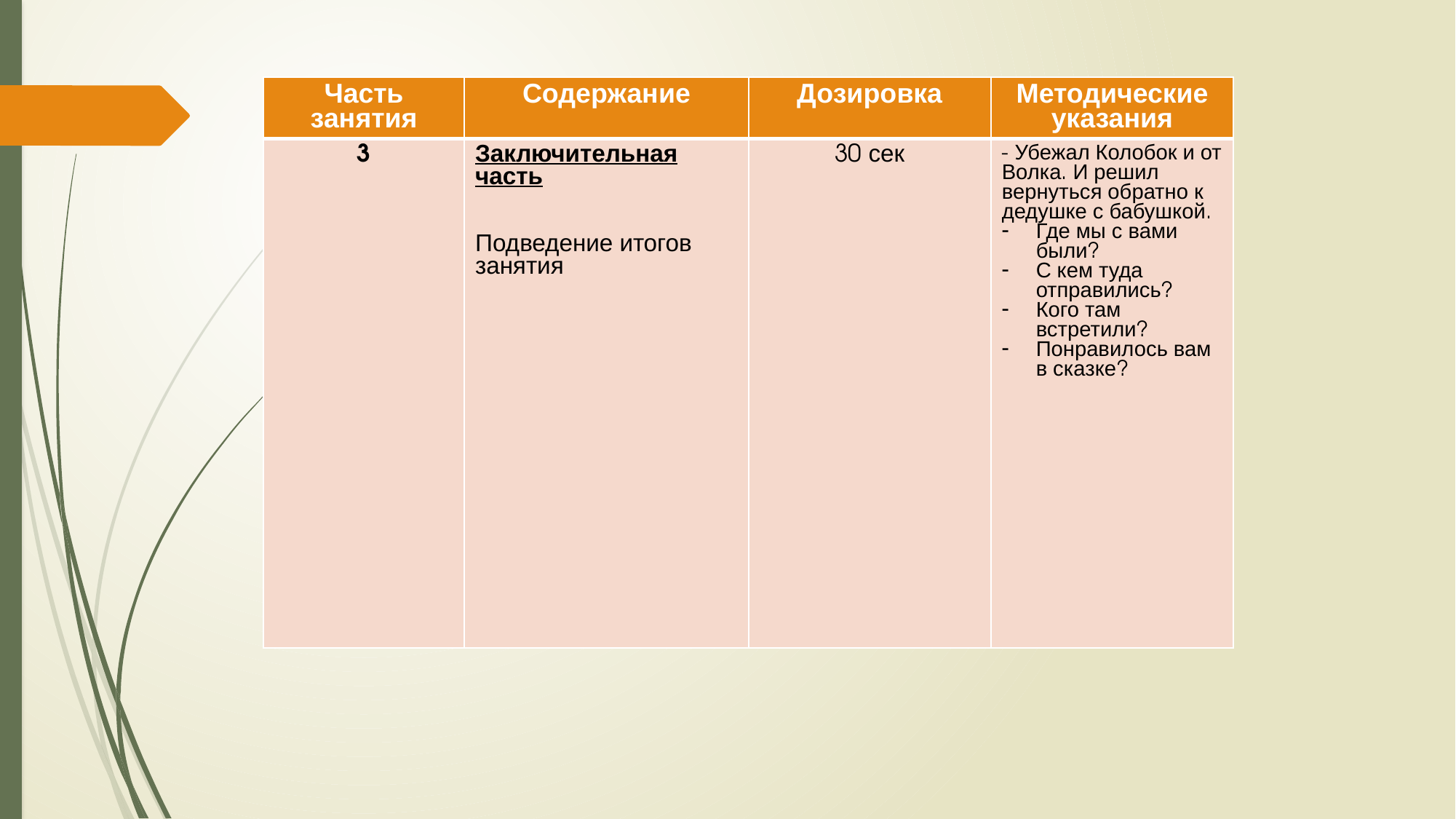

| Часть занятия | Содержание | Дозировка | Методические указания |
| --- | --- | --- | --- |
| 3 | Заключительная часть Подведение итогов занятия | 30 сек | - Убежал Колобок и от Волка. И решил вернуться обратно к дедушке с бабушкой. Где мы с вами были? С кем туда отправились? Кого там встретили? Понравилось вам в сказке? |